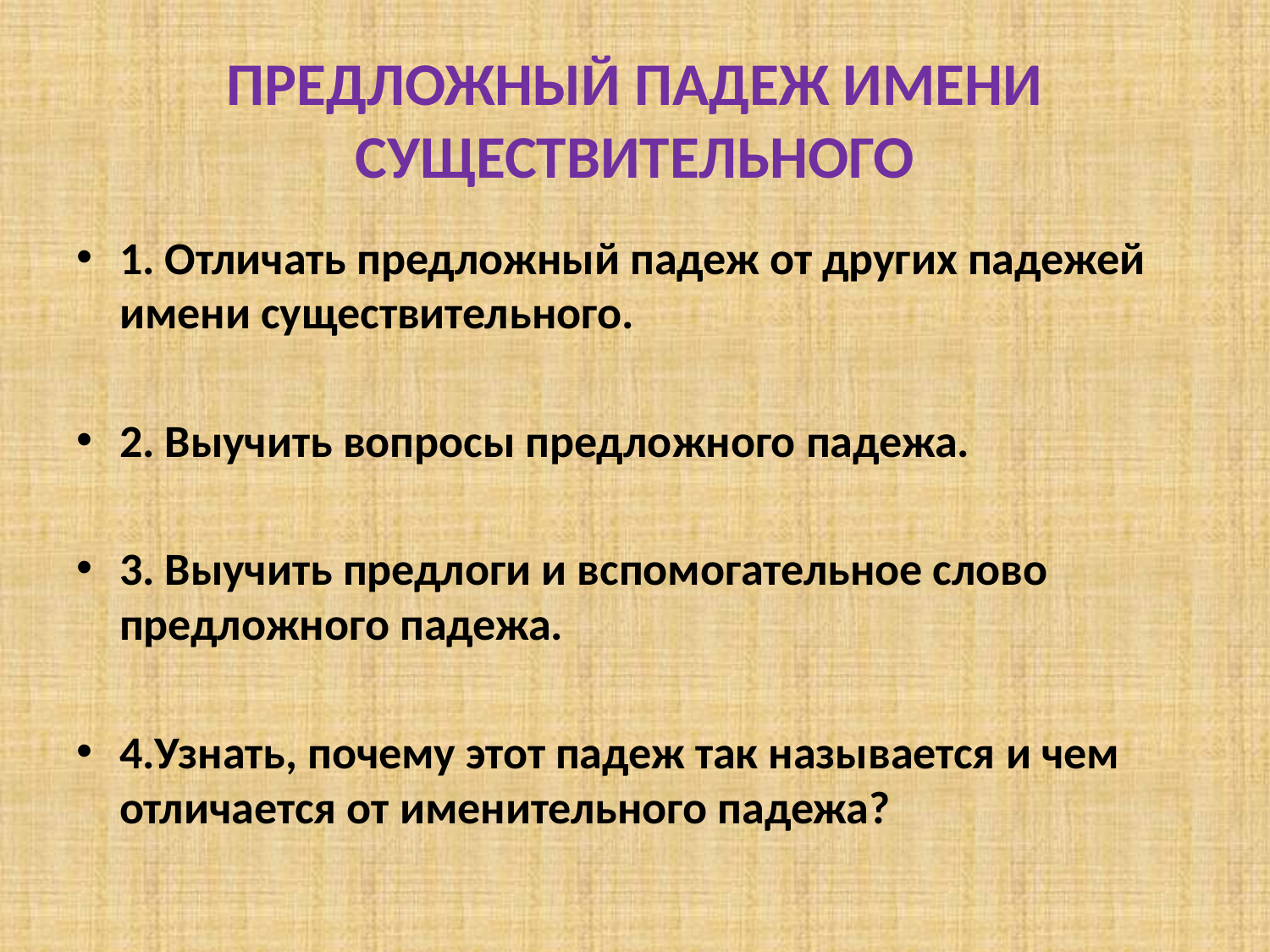

# ПРЕДЛОЖНЫЙ ПАДЕЖ ИМЕНИ СУЩЕСТВИТЕЛЬНОГО
1. Отличать предложный падеж от других падежей имени существительного.

2. Выучить вопросы предложного падежа.

3. Выучить предлоги и вспомогательное слово предложного падежа.

4.Узнать, почему этот падеж так называется и чем отличается от именительного падежа?